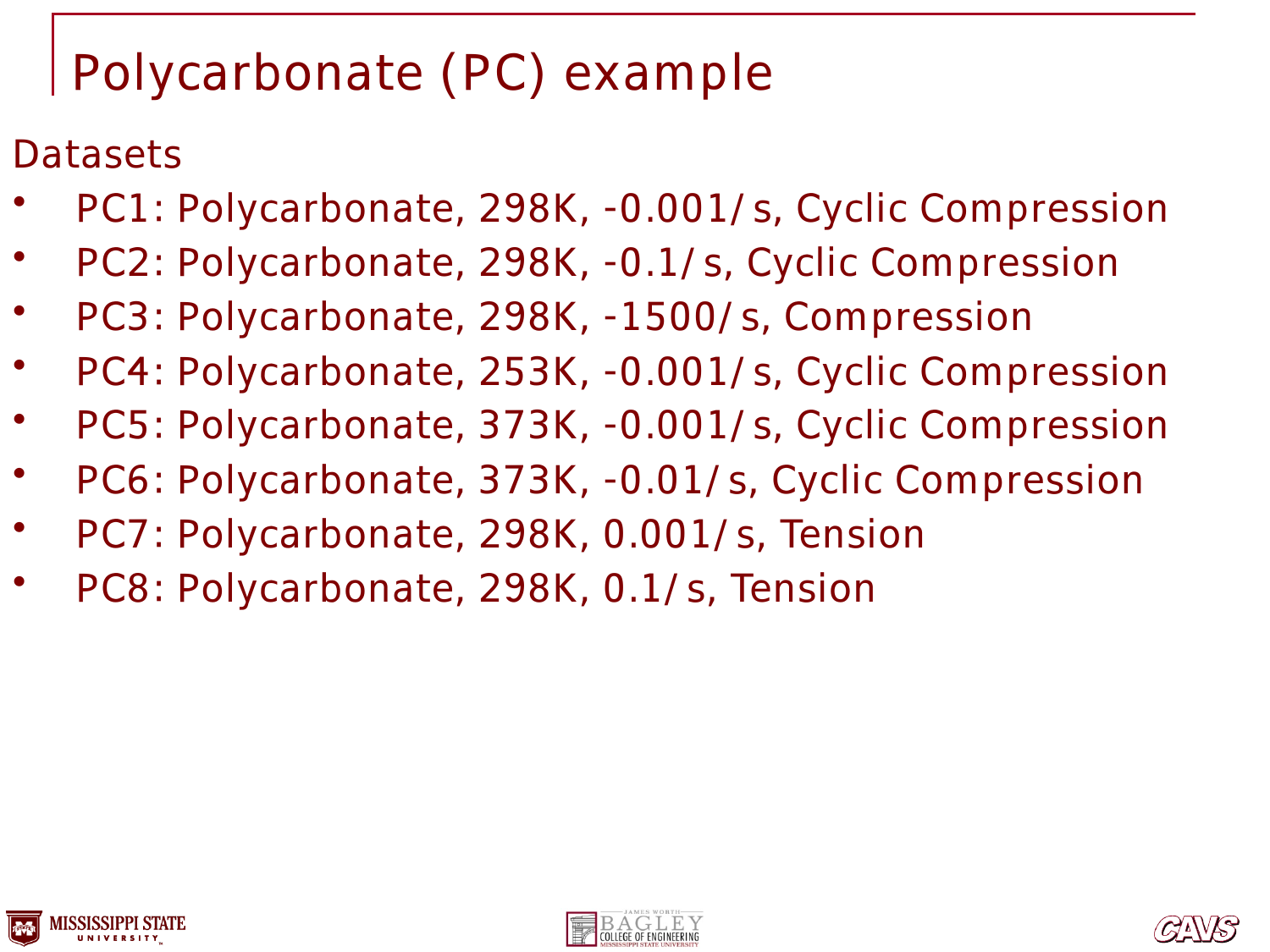

# Polycarbonate (PC) example
Datasets
PC1: Polycarbonate, 298K, -0.001/s, Cyclic Compression
PC2: Polycarbonate, 298K, -0.1/s, Cyclic Compression
PC3: Polycarbonate, 298K, -1500/s, Compression
PC4: Polycarbonate, 253K, -0.001/s, Cyclic Compression
PC5: Polycarbonate, 373K, -0.001/s, Cyclic Compression
PC6: Polycarbonate, 373K, -0.01/s, Cyclic Compression
PC7: Polycarbonate, 298K, 0.001/s, Tension
PC8: Polycarbonate, 298K, 0.1/s, Tension